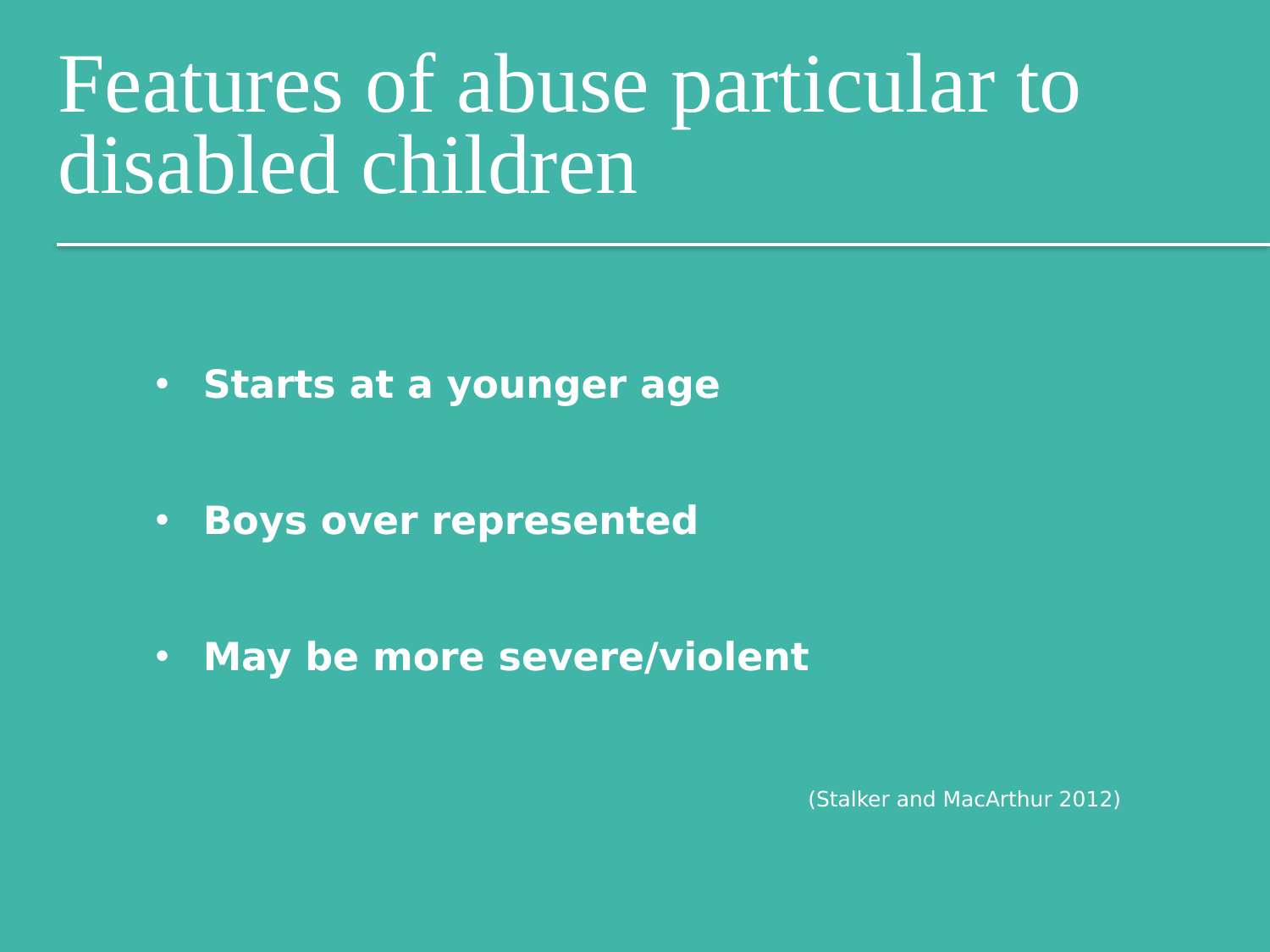

Features of abuse particular to disabled children

Starts at a younger age

Boys over represented

May be more severe/violent

(Stalker and MacArthur 2012)